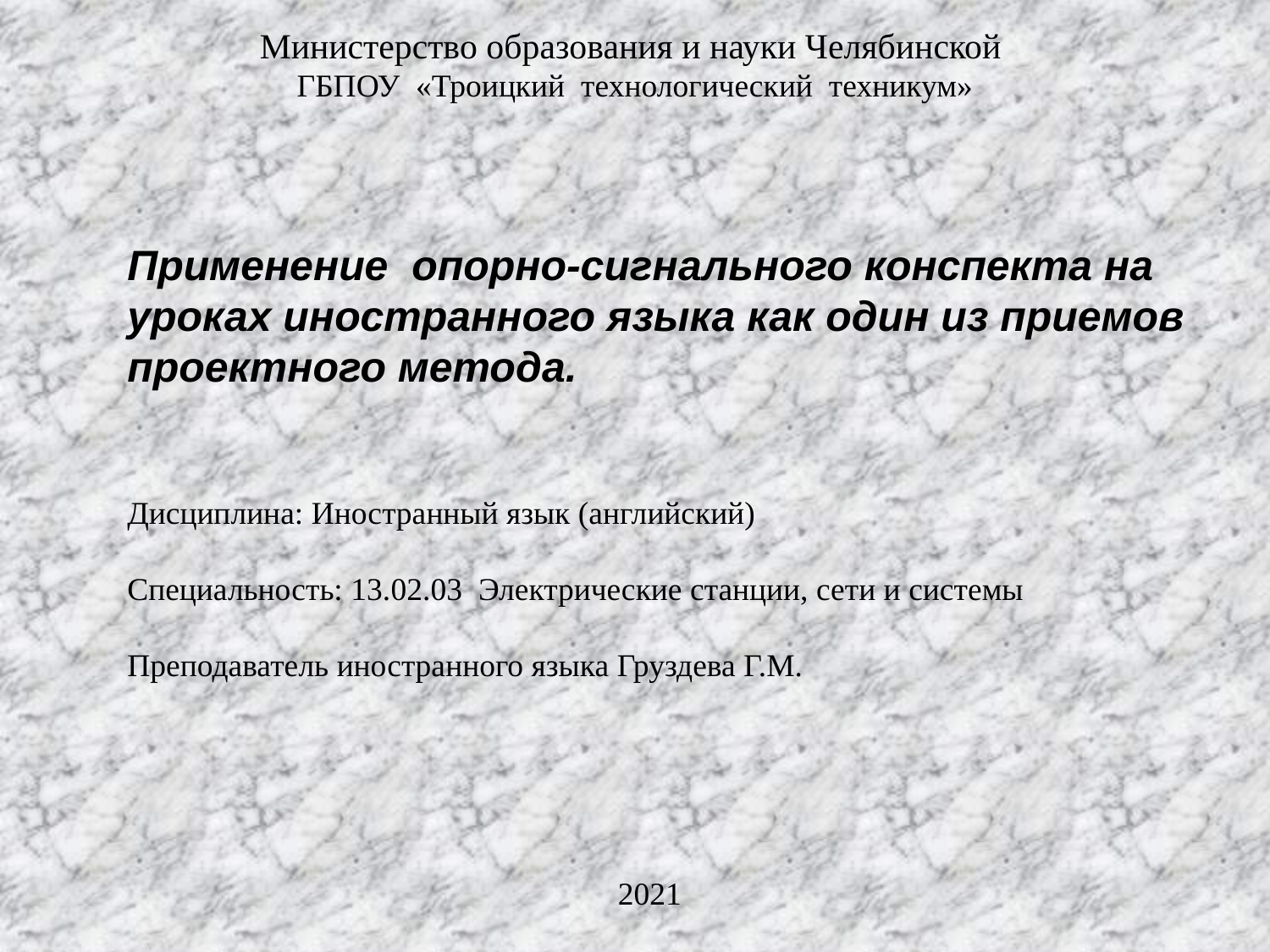

# Министерство образования и науки Челябинской ГБПОУ  «Троицкий  технологический  техникум»

Применение  опорно-сигнального конспекта на уроках иностранного языка как один из приемов проектного метода.

Дисциплина: Иностранный язык (английский)

Специальность: 13.02.03  Электрические станции, сети и системы

Преподаватель иностранного языка Груздева Г.М.

                                                             2021